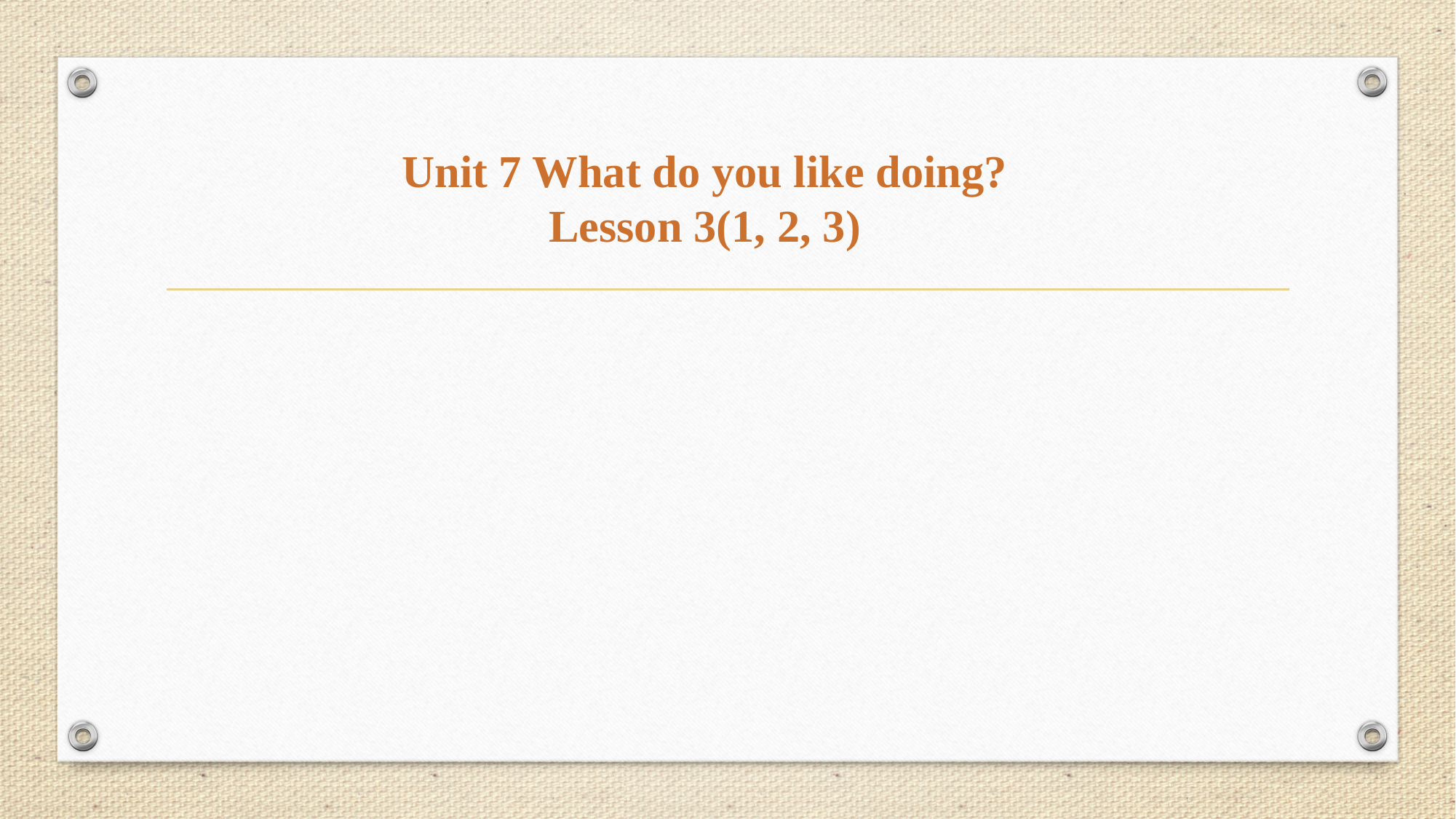

Unit 7 What do you like doing?
Lesson 3(1, 2, 3)